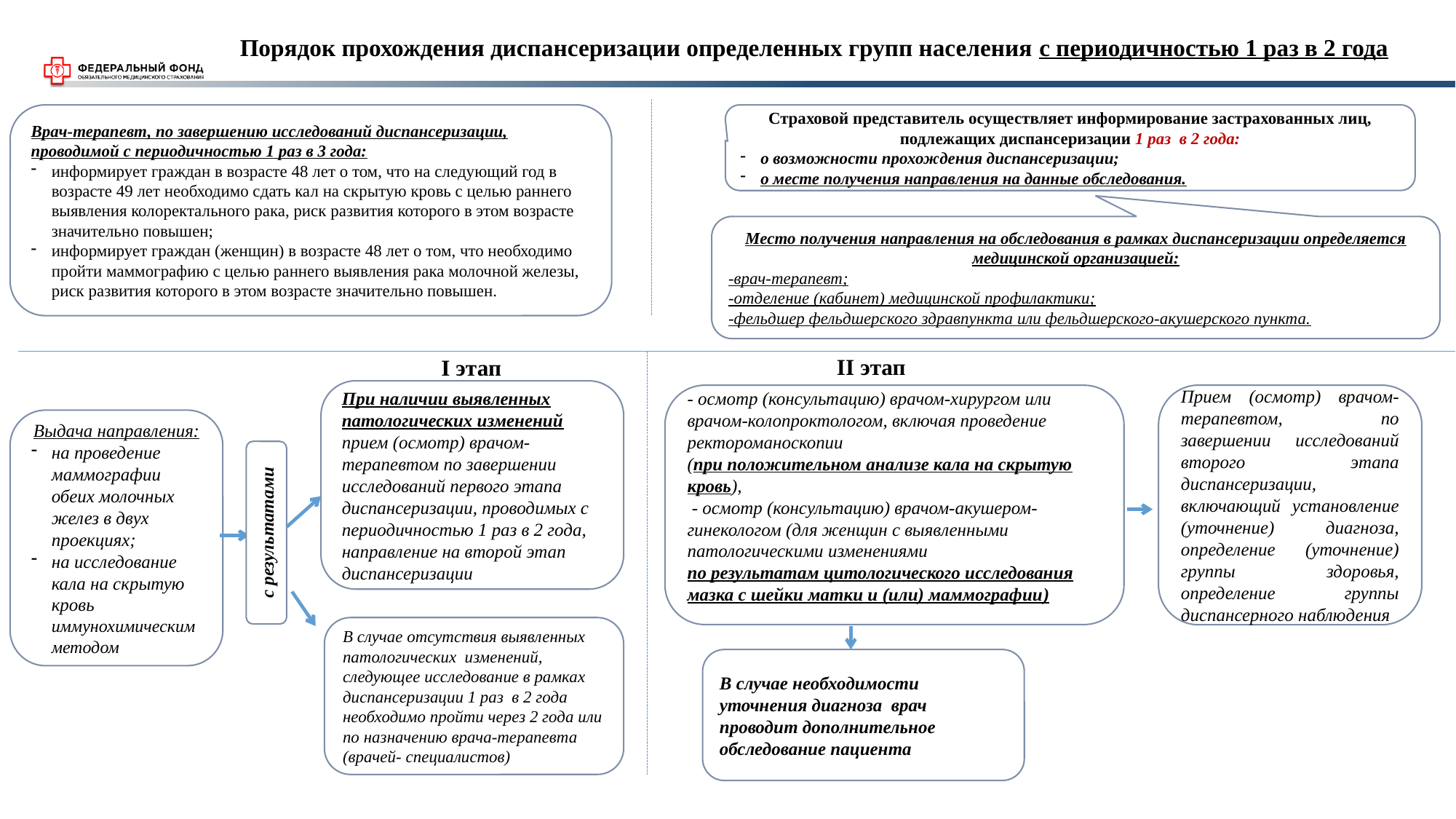

Порядок прохождения диспансеризации определенных групп населения с периодичностью 1 раз в 2 года
Врач-терапевт, по завершению исследований диспансеризации, проводимой с периодичностью 1 раз в 3 года:
информирует граждан в возрасте 48 лет о том, что на следующий год в возрасте 49 лет необходимо сдать кал на скрытую кровь с целью раннего выявления колоректального рака, риск развития которого в этом возрасте значительно повышен;
информирует граждан (женщин) в возрасте 48 лет о том, что необходимо пройти маммографию с целью раннего выявления рака молочной железы, риск развития которого в этом возрасте значительно повышен.
Страховой представитель осуществляет информирование застрахованных лиц, подлежащих диспансеризации 1 раз  в 2 года:
о возможности прохождения диспансеризации;
о месте получения направления на данные обследования.
Место получения направления на обследования в рамках диспансеризации определяется медицинской организацией:
-врач-терапевт;
-отделение (кабинет) медицинской профилактики;
-фельдшер фельдшерского здравпункта или фельдшерского-акушерского пункта.
II этап
I этап
При наличии выявленных патологических изменений прием (осмотр) врачом-терапевтом по завершении исследований первого этапа диспансеризации, проводимых с периодичностью 1 раз в 2 года, направление на второй этап диспансеризации
Прием (осмотр) врачом-терапевтом, по завершении исследований второго этапа диспансеризации, включающий установление (уточнение) диагноза, определение (уточнение) группы здоровья, определение группы диспансерного наблюдения
- осмотр (консультацию) врачом-хирургом или врачом-колопроктологом, включая проведение ректороманоскопии
(при положительном анализе кала на скрытую кровь),
 - осмотр (консультацию) врачом-акушером-гинекологом (для женщин с выявленными патологическими изменениями
по результатам цитологического исследования мазка с шейки матки и (или) маммографии)

Выдача направления:
на проведение маммографии обеих молочных желез в двух проекциях;
на исследование кала на скрытую кровь иммунохимическим методом
с результатами
В случае отсутствия выявленных патологических  изменений,  следующее исследование в рамках диспансеризации 1 раз  в 2 года необходимо пройти через 2 года или по назначению врача-терапевта (врачей- специалистов)
В случае необходимости уточнения диагноза  врач проводит дополнительное обследование пациента